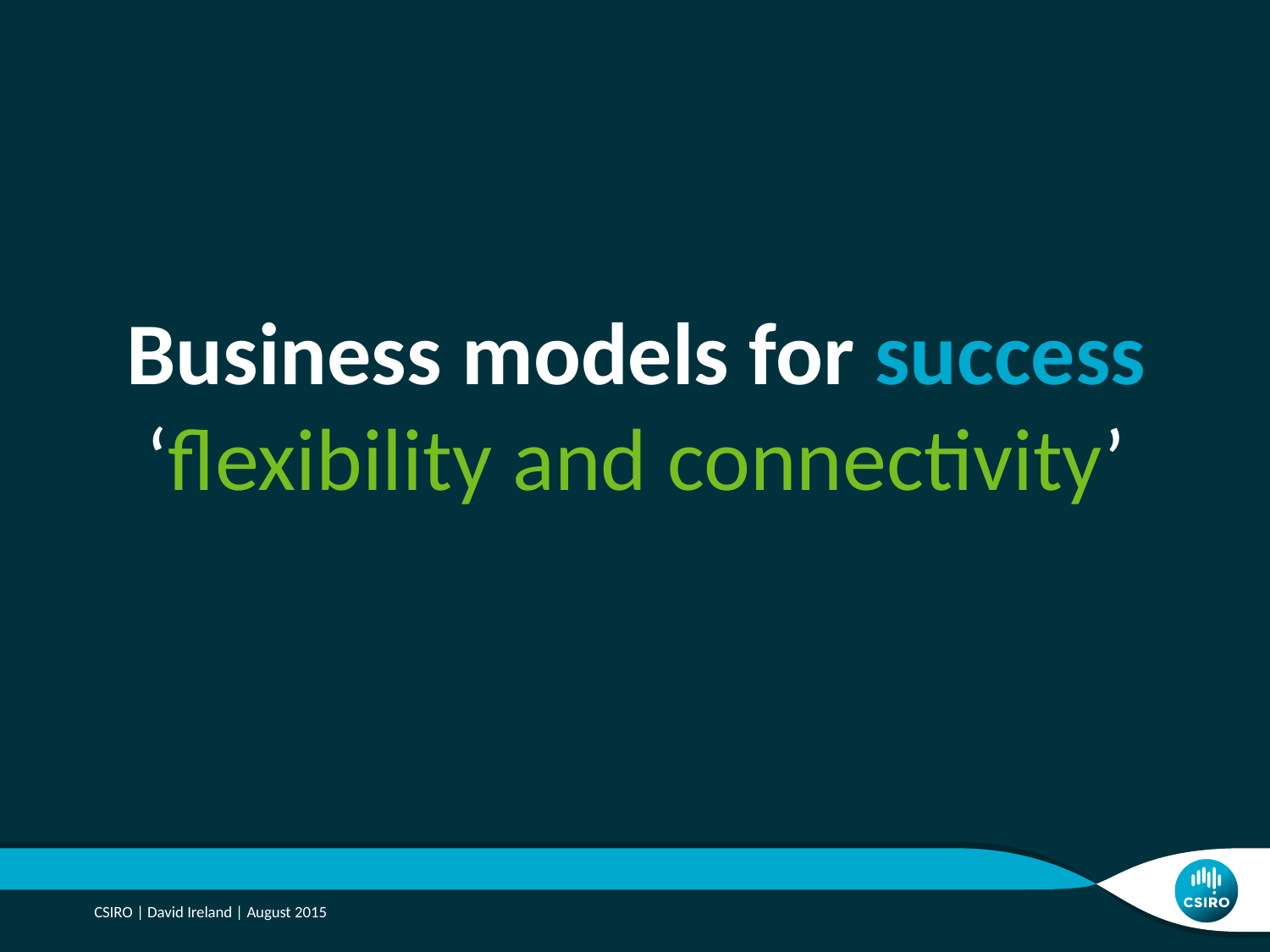

Business models for success
‘flexibility and connectivity’
CSIRO | David Ireland | August 2015